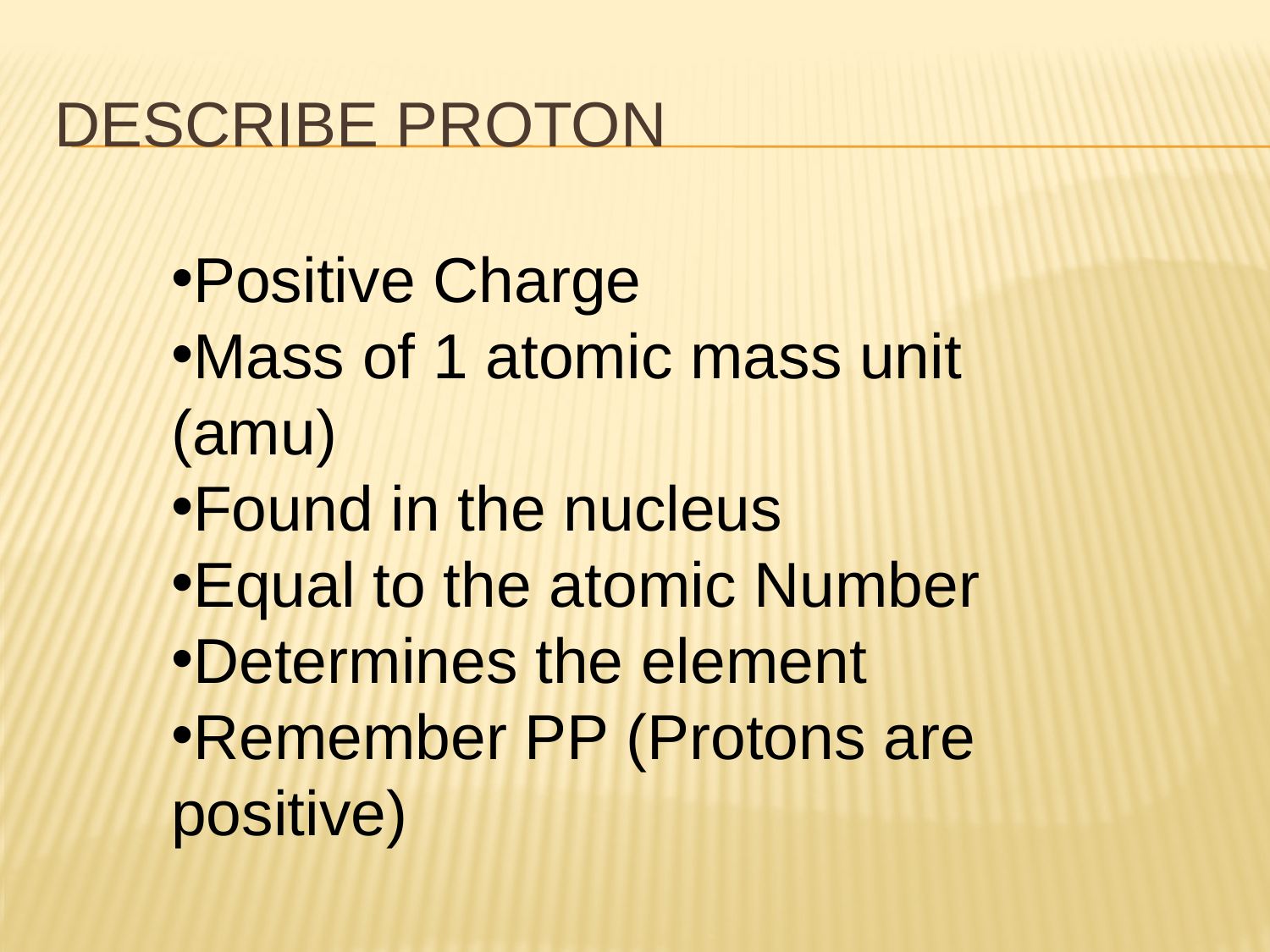

# Describe Proton
Positive Charge
Mass of 1 atomic mass unit (amu)
Found in the nucleus
Equal to the atomic Number
Determines the element
Remember PP (Protons are positive)